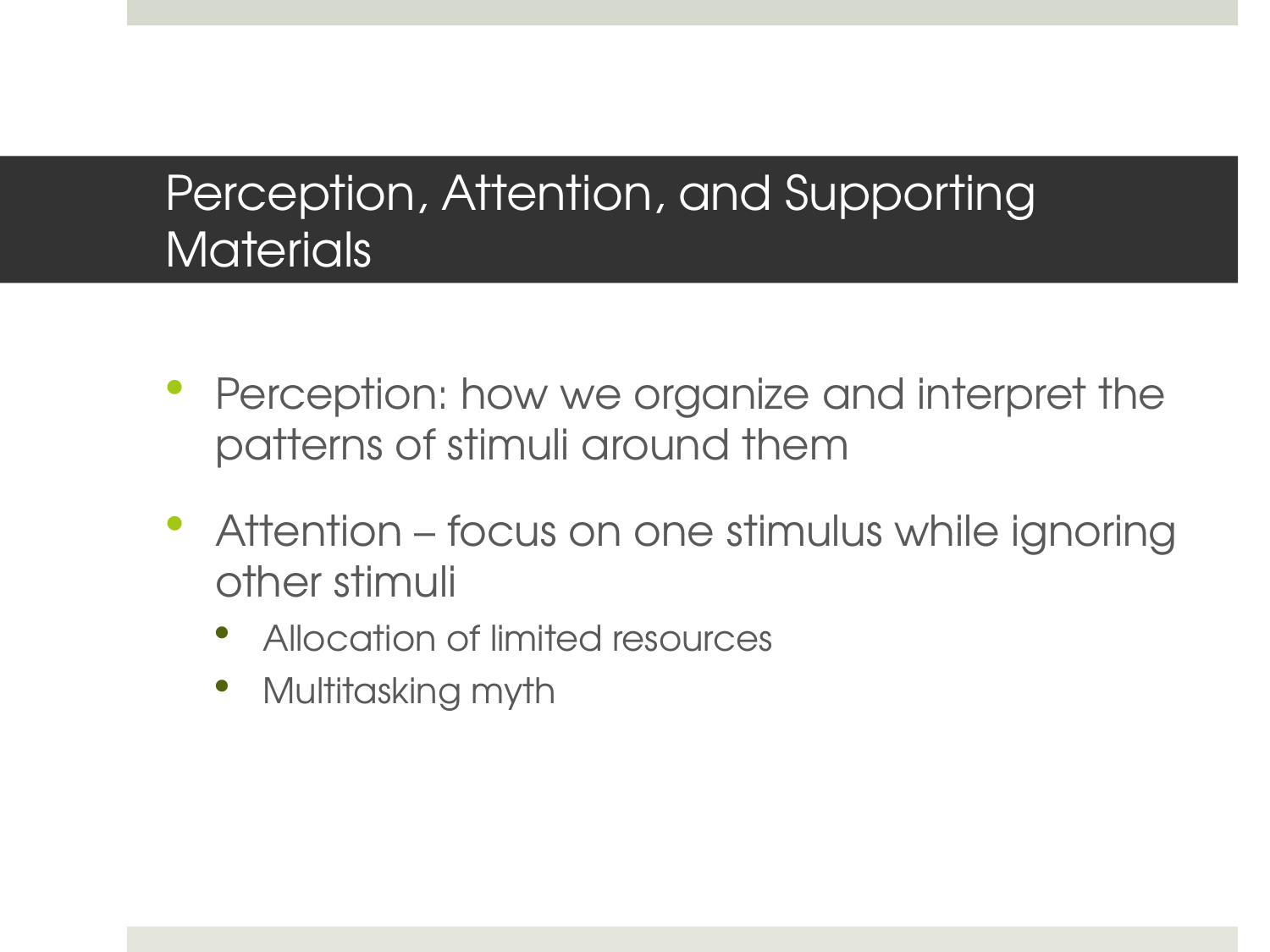

# Perception, Attention, and Supporting Materials
Perception: how we organize and interpret the patterns of stimuli around them
Attention – focus on one stimulus while ignoring other stimuli
Allocation of limited resources
Multitasking myth